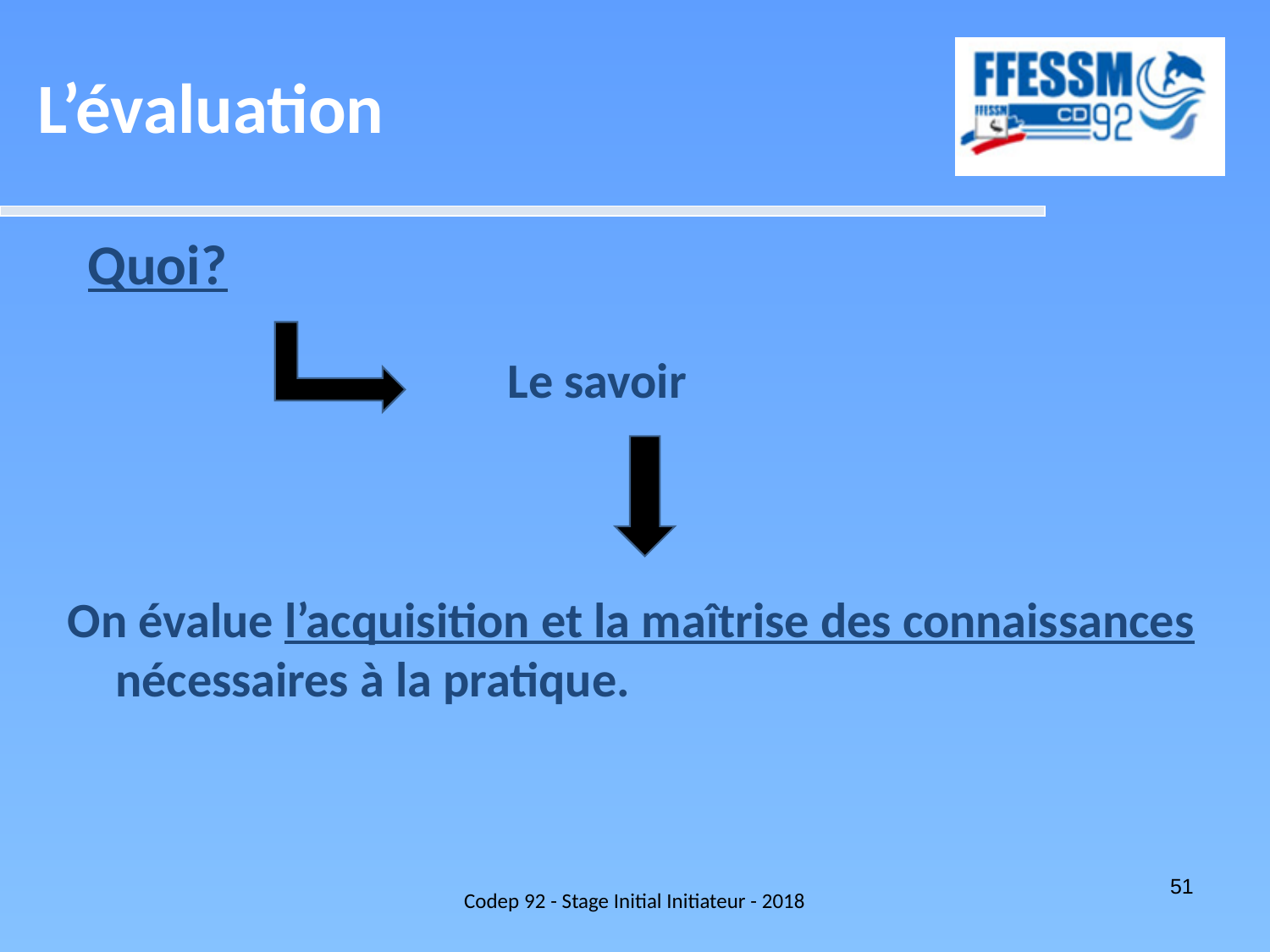

L’évaluation
Quoi?

Le savoir

On évalue l’acquisition et la maîtrise des connaissances nécessaires à la pratique.
Codep 92 - Stage Initial Initiateur - 2018
51